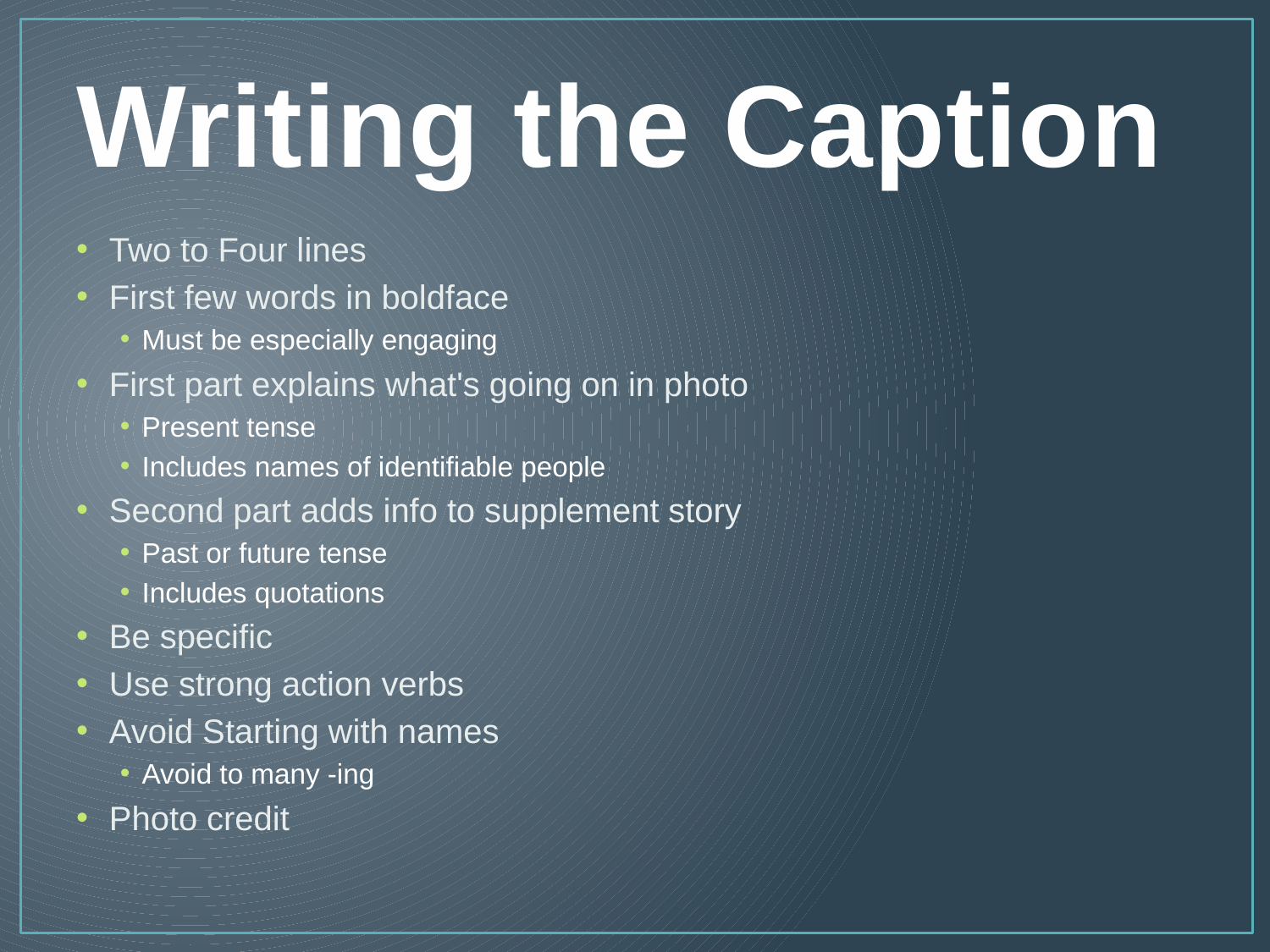

# Writing the Caption
Two to Four lines
First few words in boldface
Must be especially engaging
First part explains what's going on in photo
Present tense
Includes names of identifiable people
Second part adds info to supplement story
Past or future tense
Includes quotations
Be specific
Use strong action verbs
Avoid Starting with names
Avoid to many -ing
Photo credit